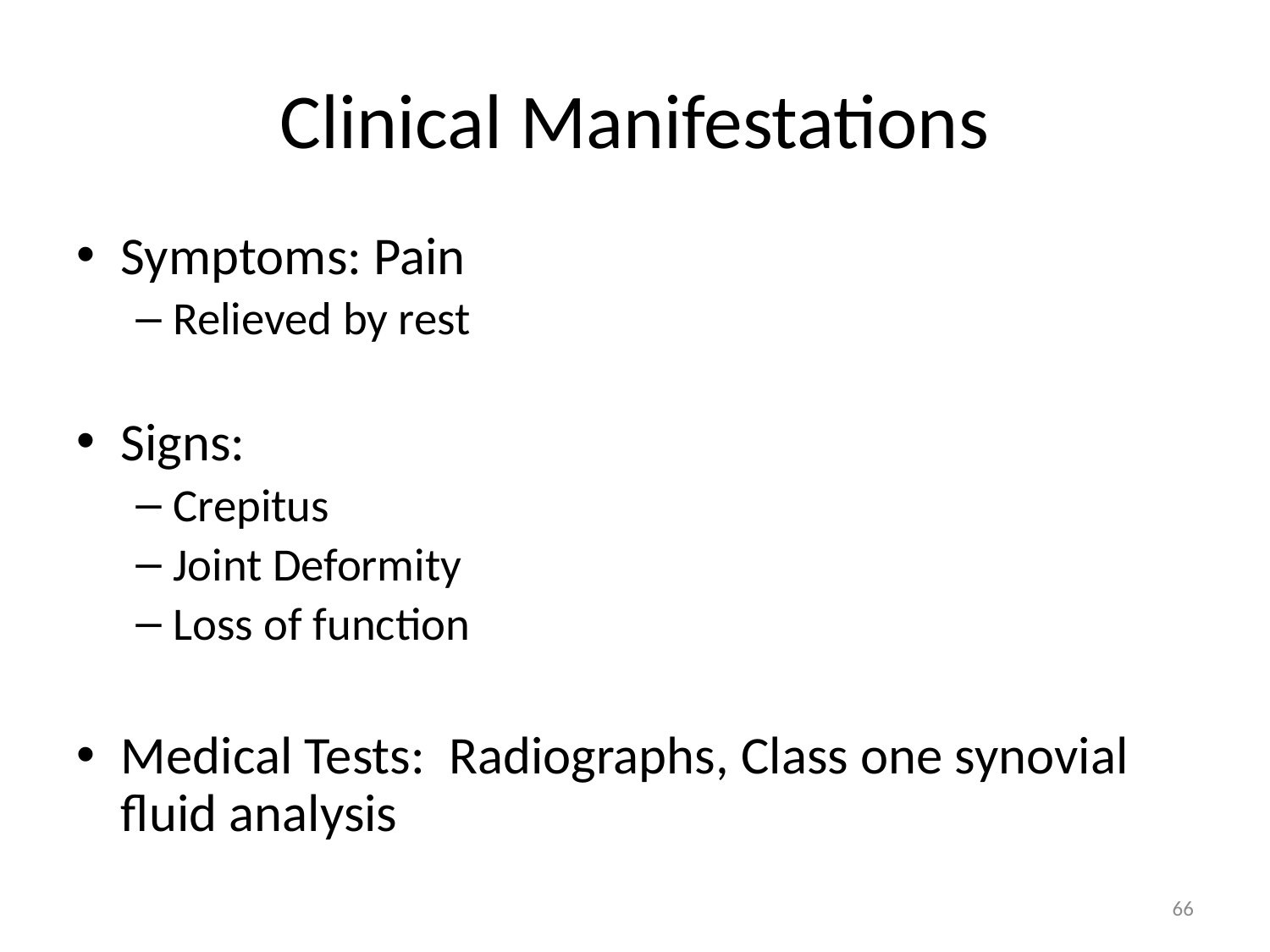

# Clinical Manifestations
Symptoms: Pain
Relieved by rest

Signs:
Crepitus
Joint Deformity
Loss of function

Medical Tests:  Radiographs, Class one synovial fluid analysis
66